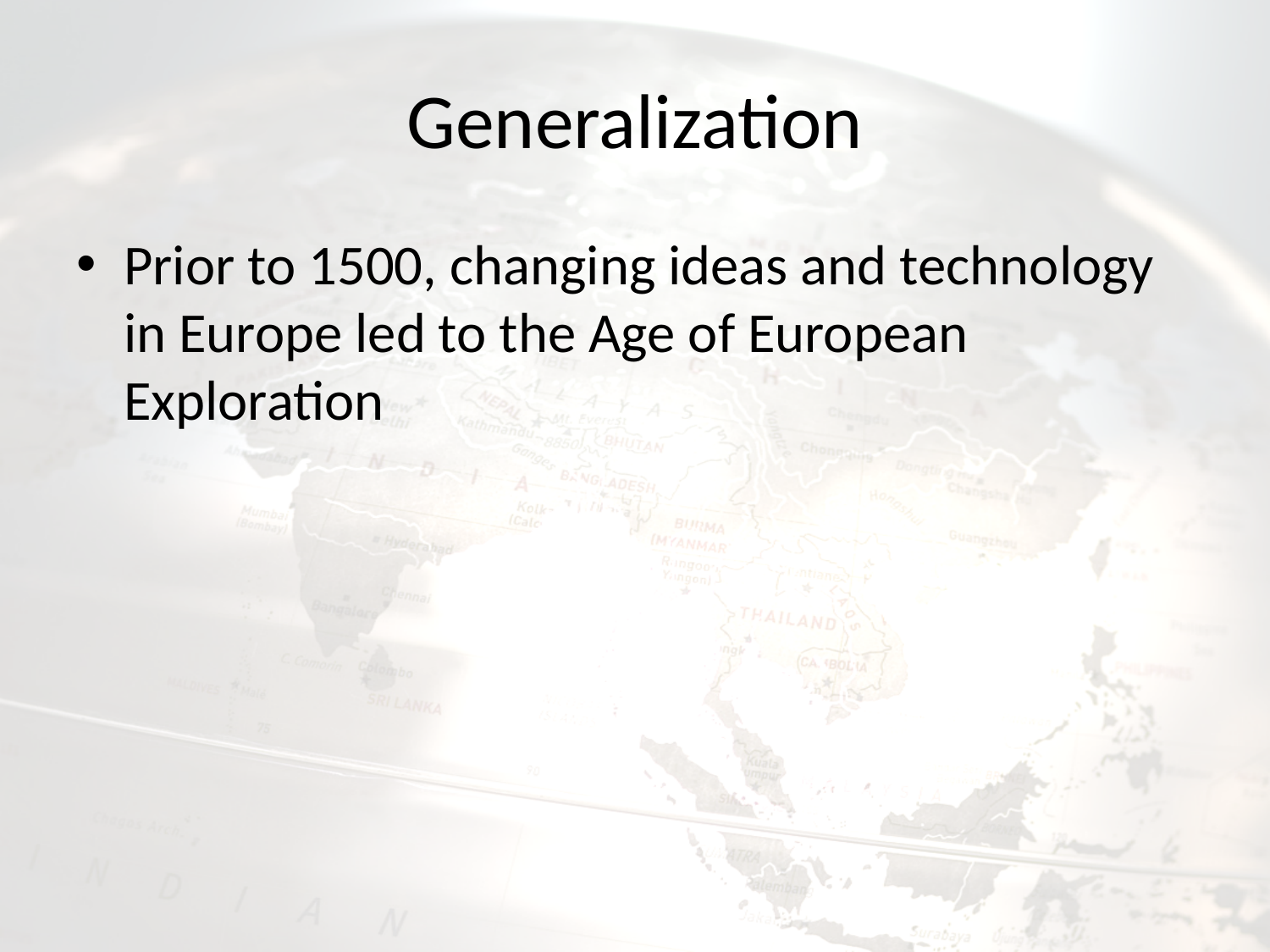

# Generalization
Prior to 1500, changing ideas and technology in Europe led to the Age of European Exploration